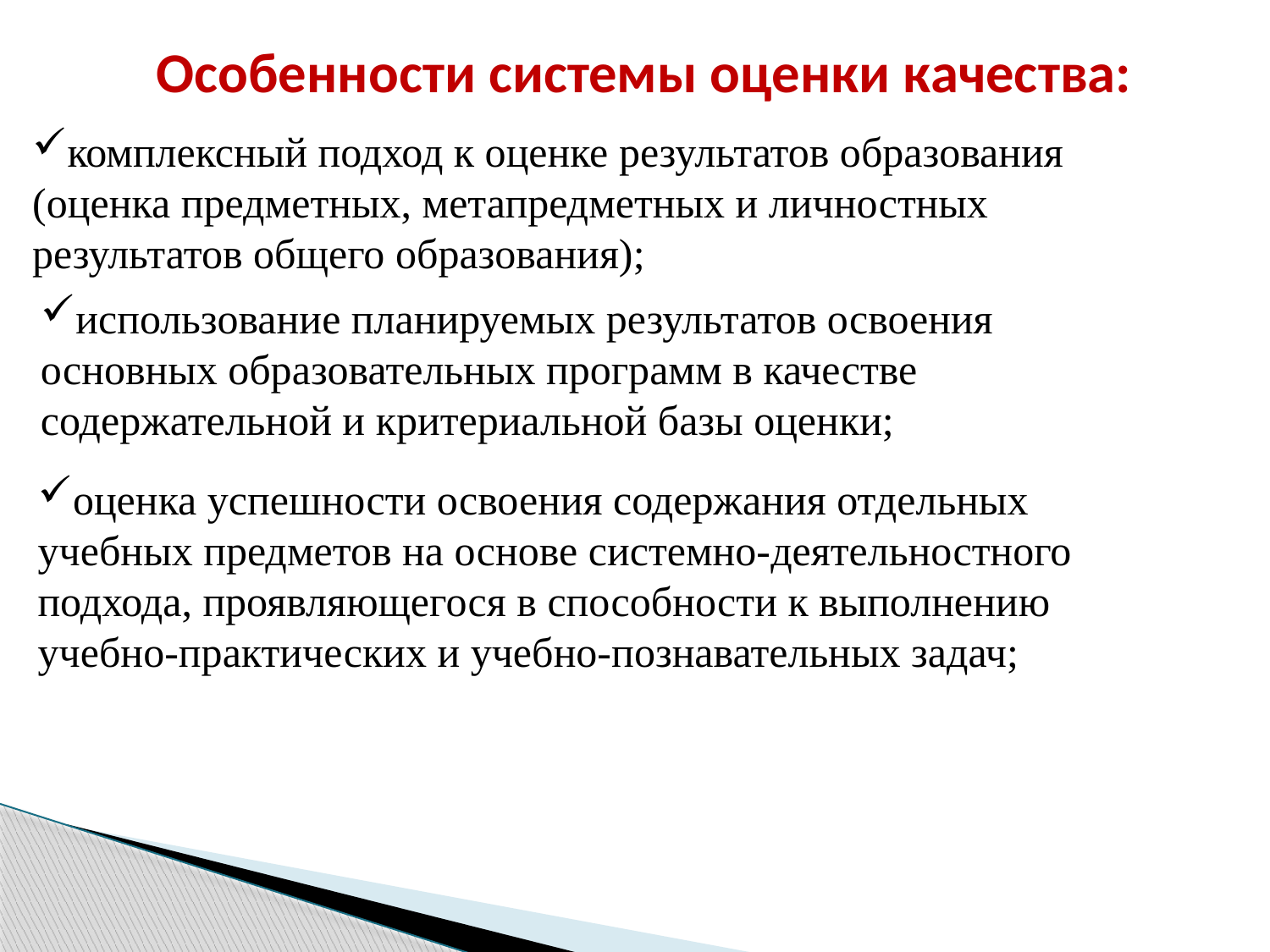

Особенности системы оценки качества:
комплексный подход к оценке результатов образования
(оценка предметных, метапредметных и личностных
результатов общего образования);

использование планируемых результатов освоения
основных образовательных программ в качестве
содержательной и критериальной базы оценки;

оценка успешности освоения содержания отдельных
учебных предметов на основе системно-деятельностного
подхода, проявляющегося в способности к выполнению
учебно-практических и учебно-познавательных задач;